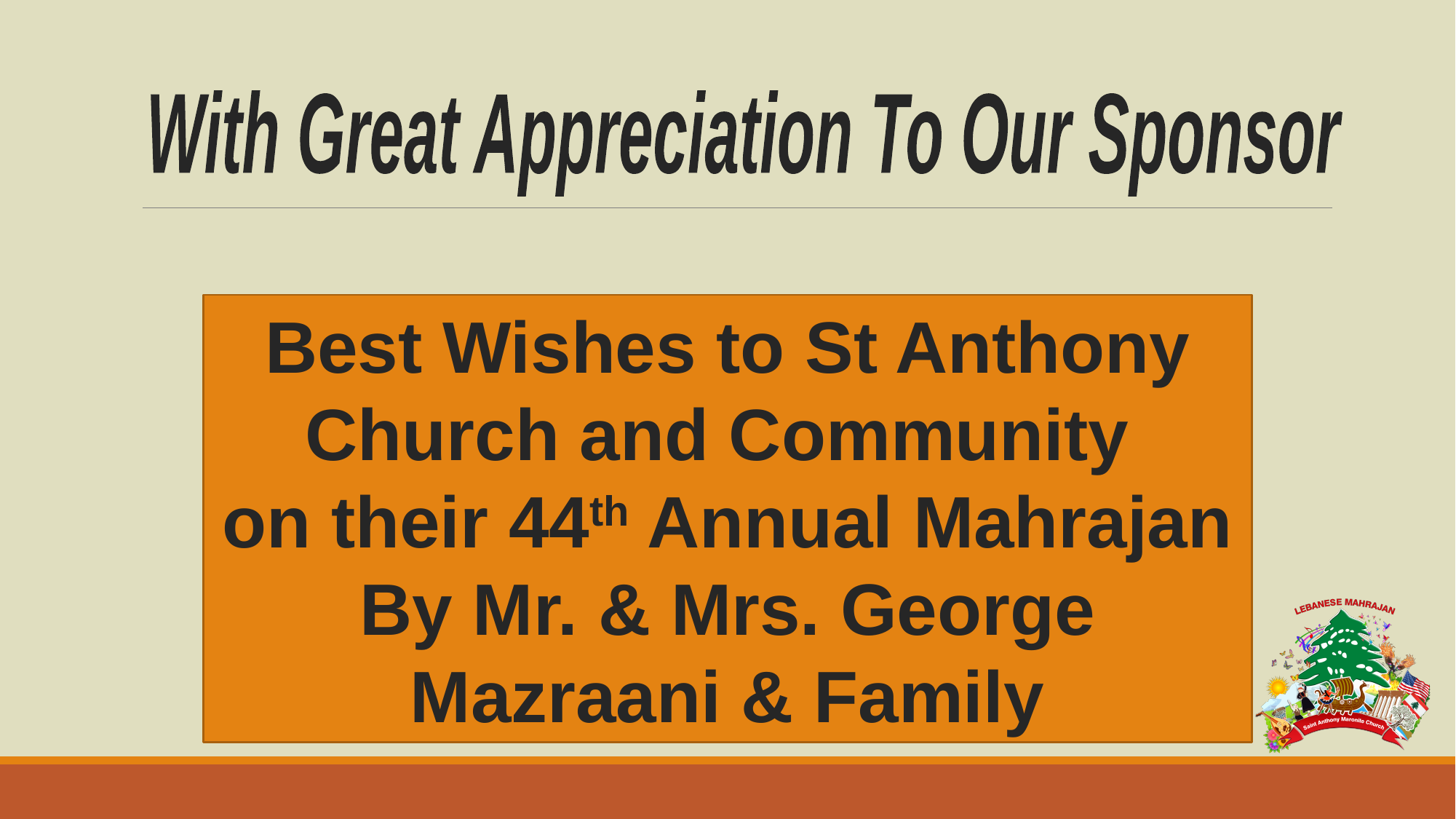

Best Wishes to St Anthony Church and Community
on their 44th Annual Mahrajan
By Mr. & Mrs. George Mazraani & Family